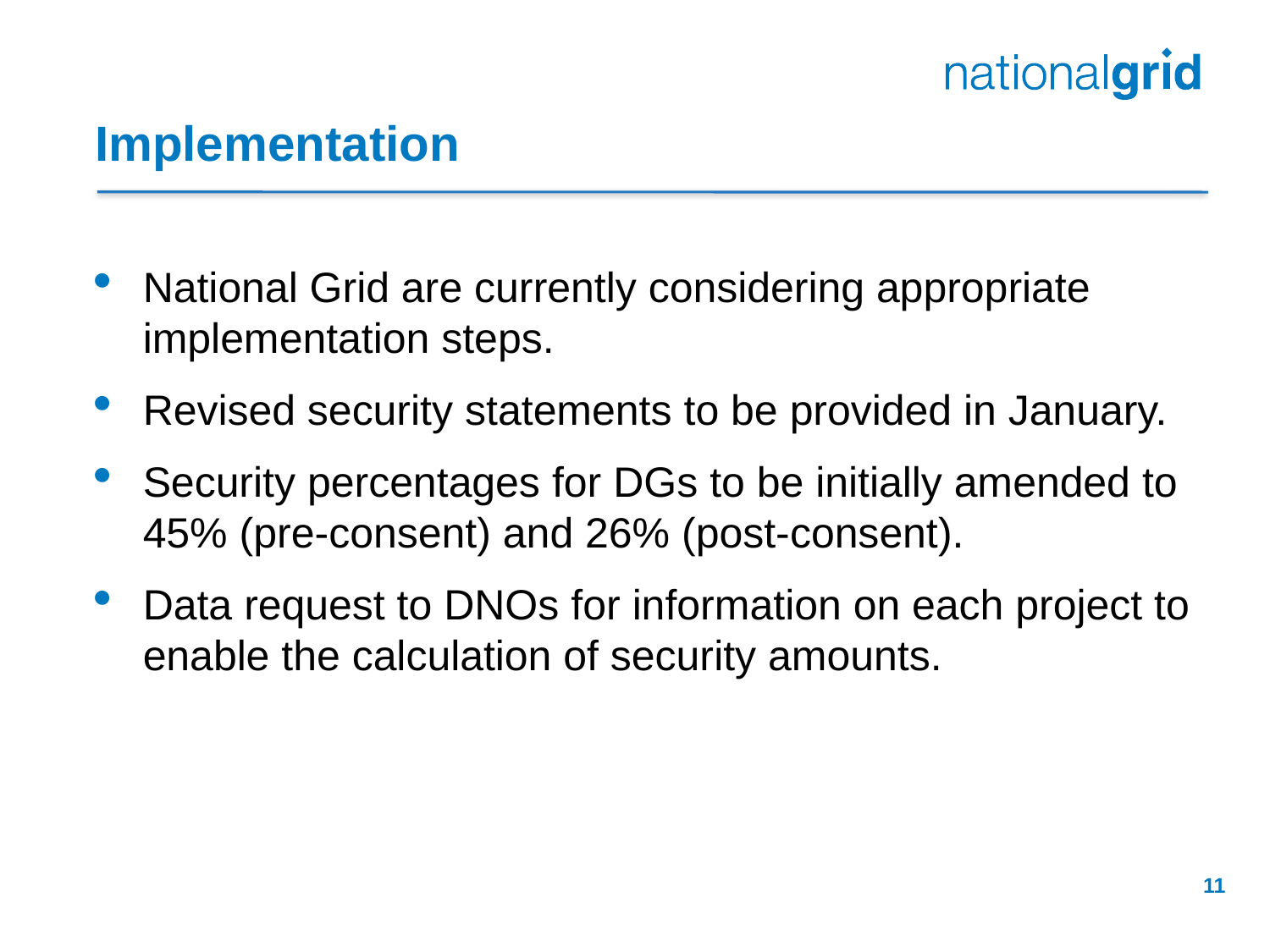

# Implementation

National Grid are currently considering appropriate implementation steps.
Revised security statements to be provided in January.
Security percentages for DGs to be initially amended to 45% (pre-consent) and 26% (post-consent).
Data request to DNOs for information on each project to enable the calculation of security amounts.

11